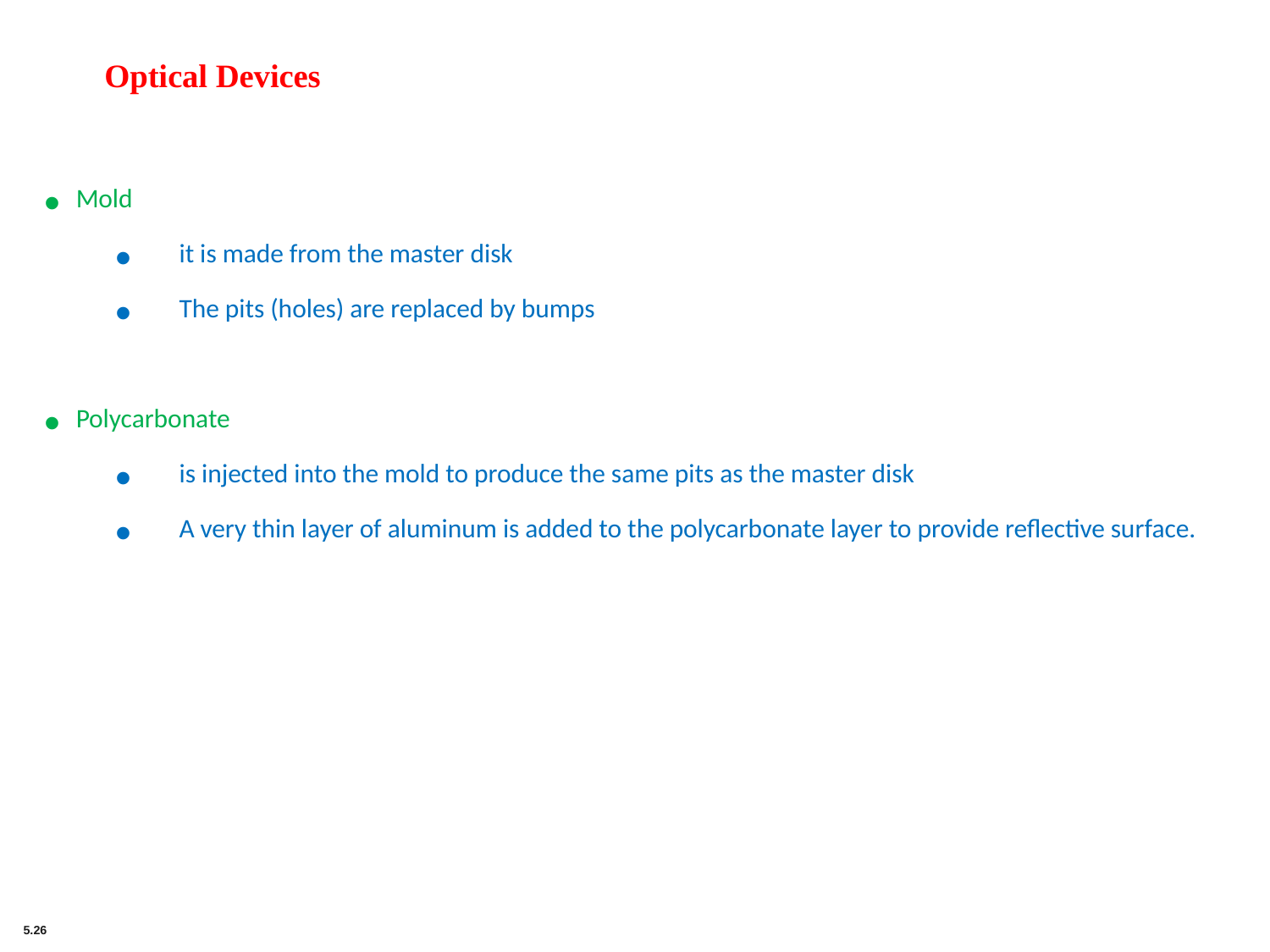

Optical Devices
Mold
it is made from the master disk
The pits (holes) are replaced by bumps

Polycarbonate
is injected into the mold to produce the same pits as the master disk
A very thin layer of aluminum is added to the polycarbonate layer to provide reflective surface.

5.26